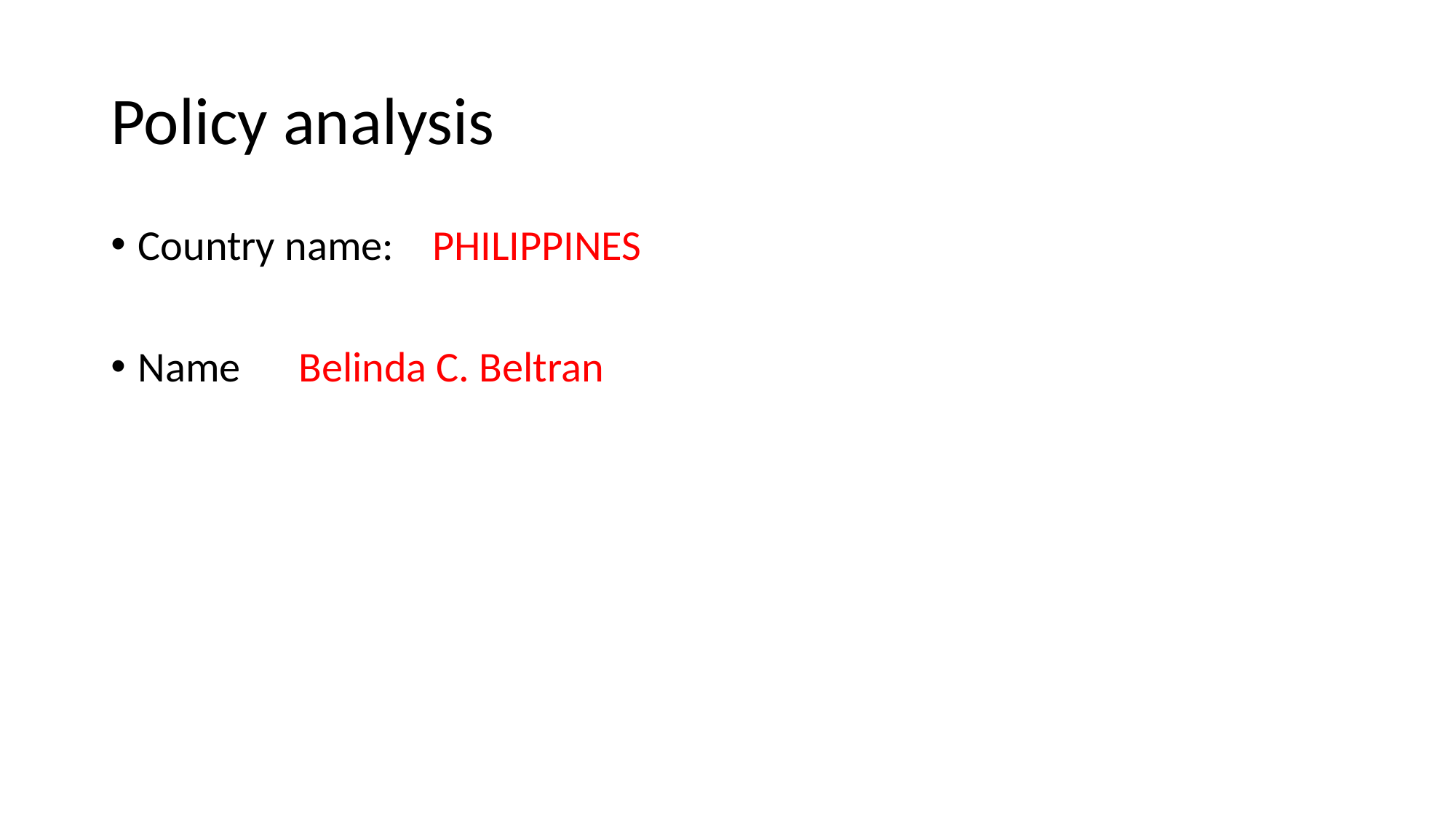

# Policy analysis
Country name:    PHILIPPINES

Name      Belinda C. Beltran